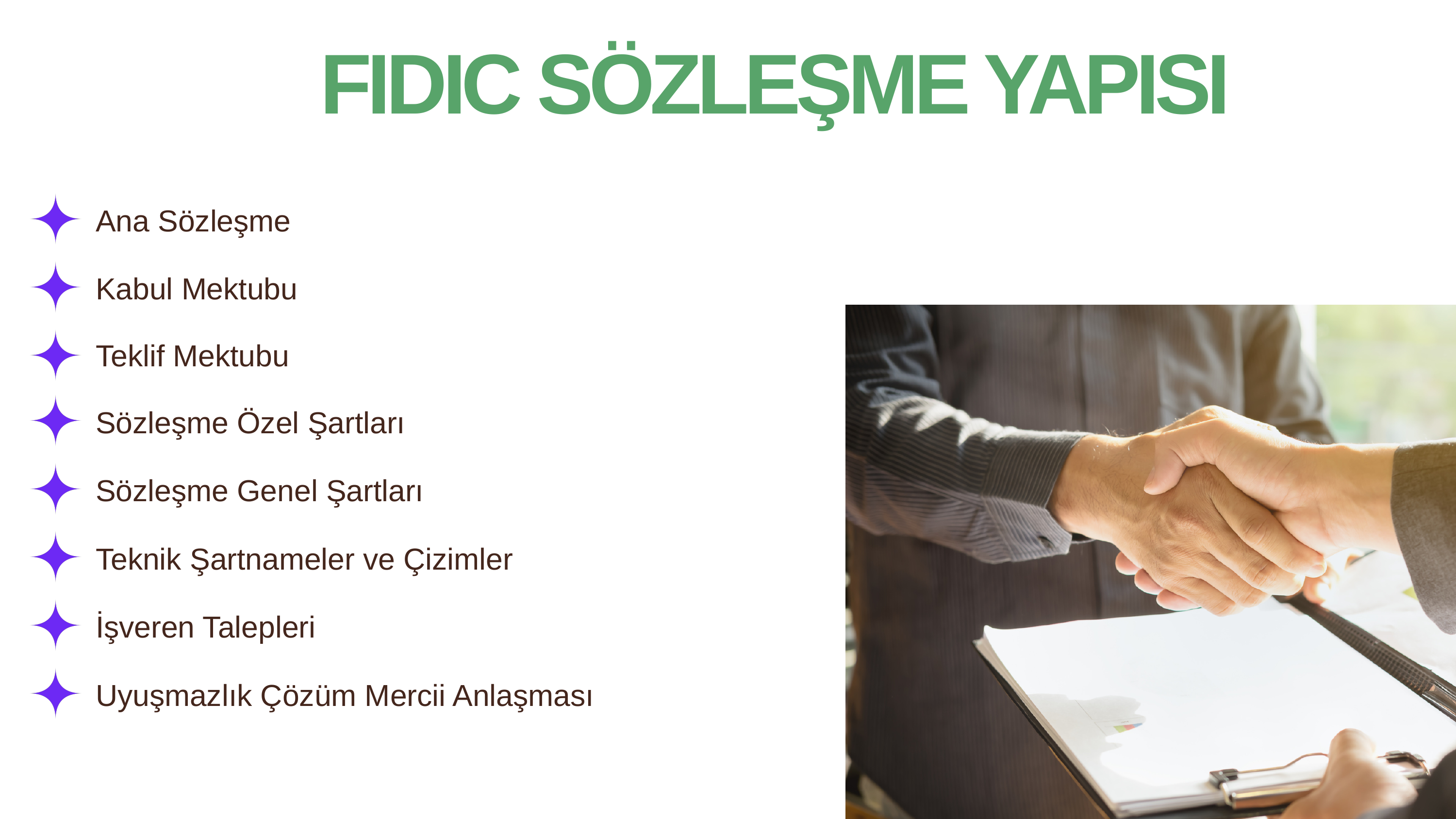

FIDIC SÖZLEŞME YAPISI

Ana Sözleşme

Kabul Mektubu

Teklif Mektubu

Sözleşme Özel Şartları

Sözleşme Genel Şartları

Teknik Şartnameler ve Çizimler

İşveren Talepleri

Uyuşmazlık Çözüm Mercii Anlaşması